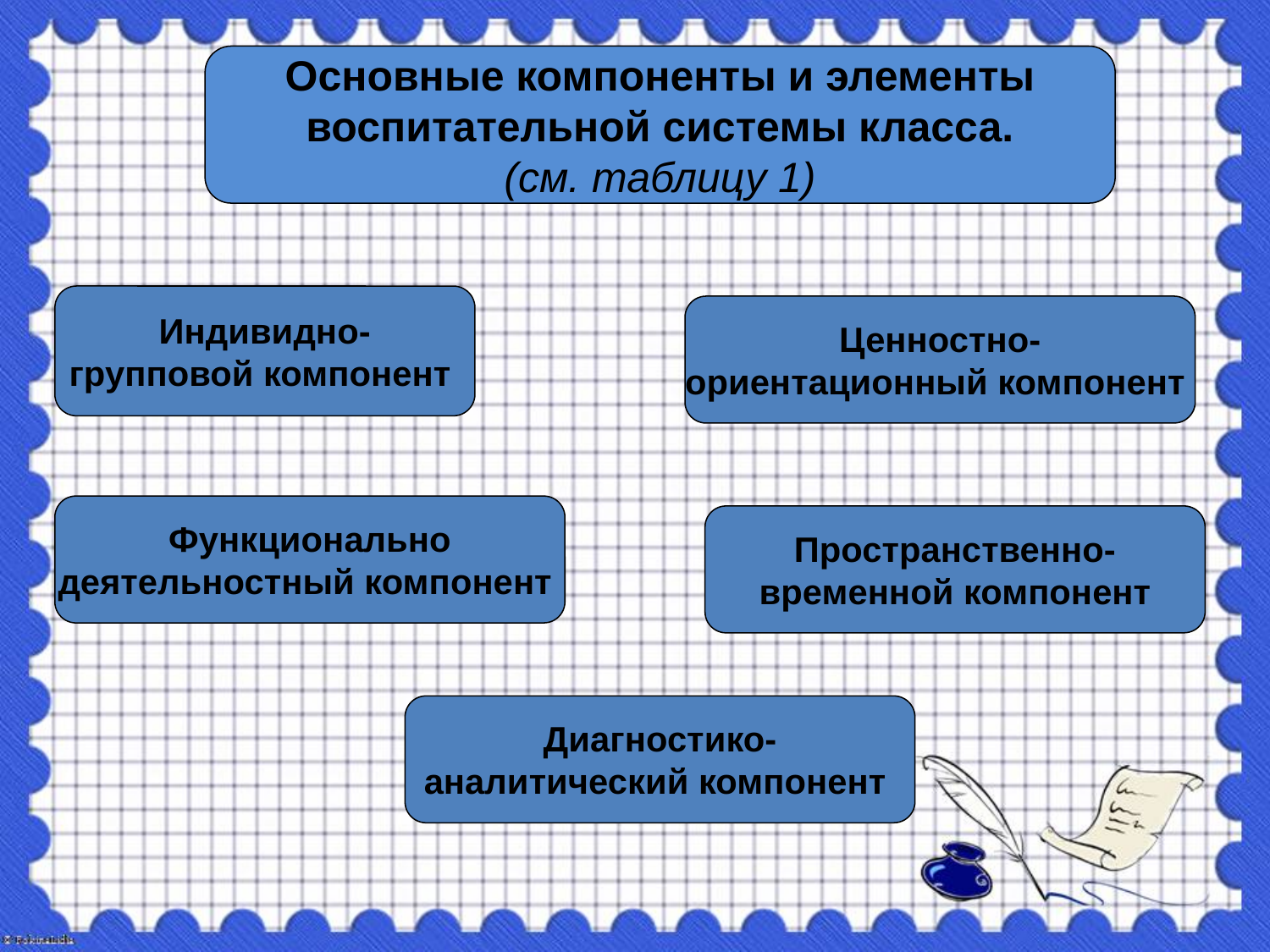

Основные компоненты и элементы
 воспитательной системы класса.
(см. таблицу 1)

Индивидно-
групповой компонент
Ценностно-
ориентационный компонент
Функционально
деятельностный компонент
Пространственно-
временной компонент
Диагностико-
аналитический компонент